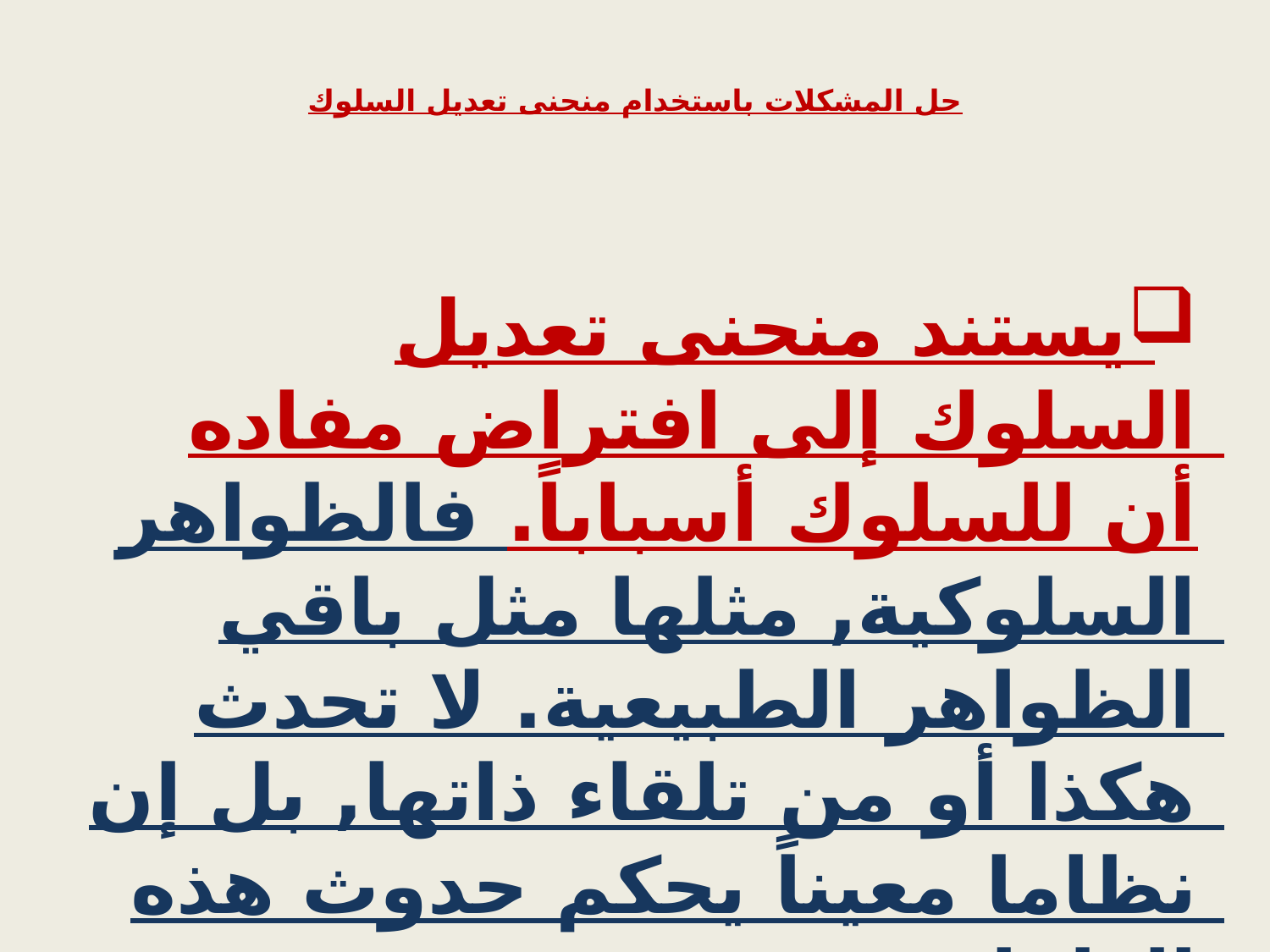

# حل المشكلات باستخدام منحنى تعديل السلوك

يستند منحنى تعديل السلوك إلى افتراض مفاده أن للسلوك أسباباً. فالظواهر السلوكية, مثلها مثل باقي الظواهر الطبيعية. لا تحدث هكذا أو من تلقاء ذاتها, بل إن نظاما معيناً يحكم حدوث هذه الظواهر.